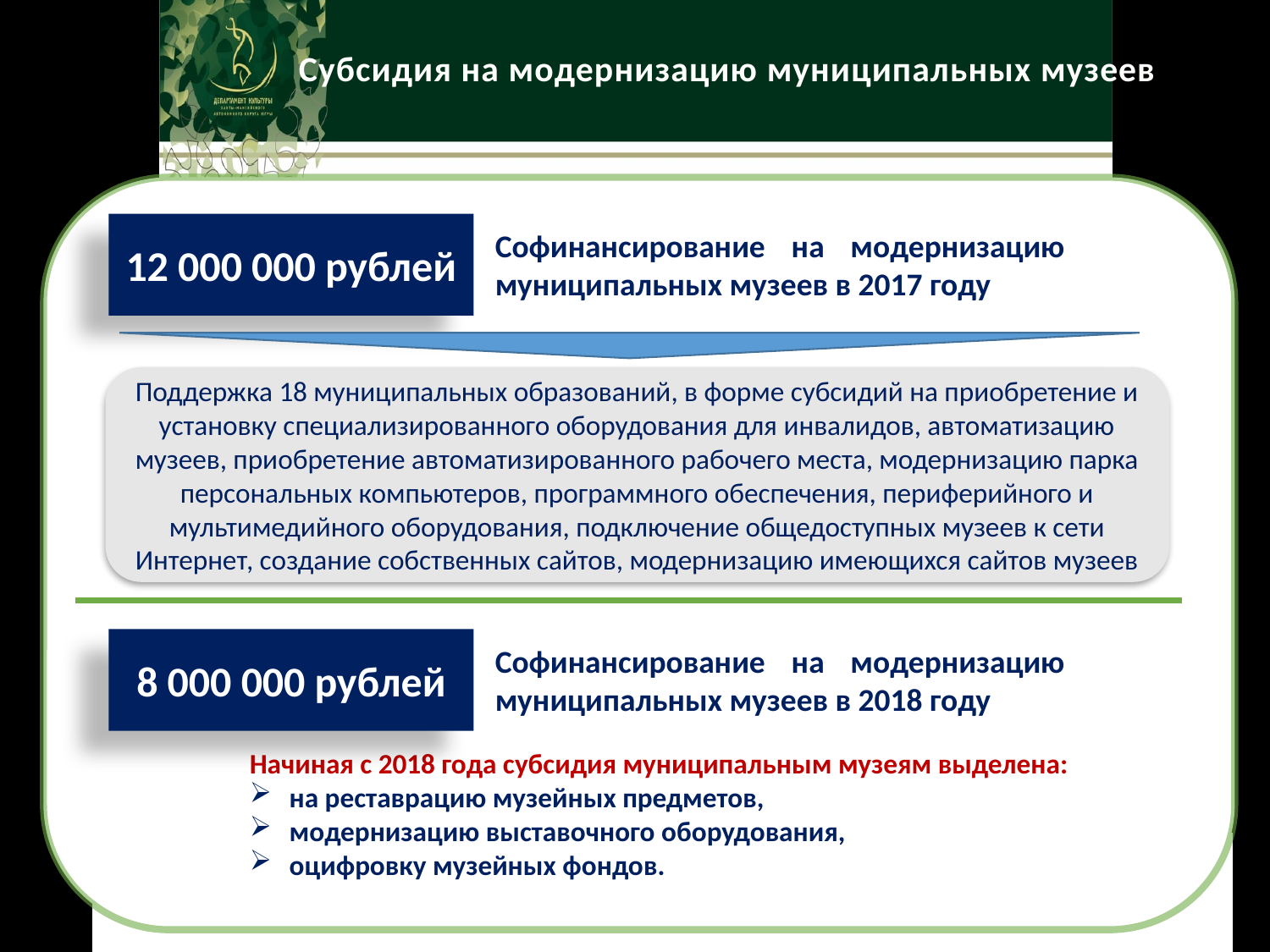

Субсидия на модернизацию муниципальных музеев

12 000 000 рублей
Софинансирование на модернизацию муниципальных музеев в 2017 году

Поддержка 18 муниципальных образований, в форме субсидий на приобретение и установку специализированного оборудования для инвалидов, автоматизацию музеев, приобретение автоматизированного рабочего места, модернизацию парка персональных компьютеров, программного обеспечения, периферийного и мультимедийного оборудования, подключение общедоступных музеев к сети Интернет, создание собственных сайтов, модернизацию имеющихся сайтов музеев
8 000 000 рублей
Софинансирование на модернизацию муниципальных музеев в 2018 году
Начиная с 2018 года субсидия муниципальным музеям выделена:
на реставрацию музейных предметов,
модернизацию выставочного оборудования,
оцифровку музейных фондов.